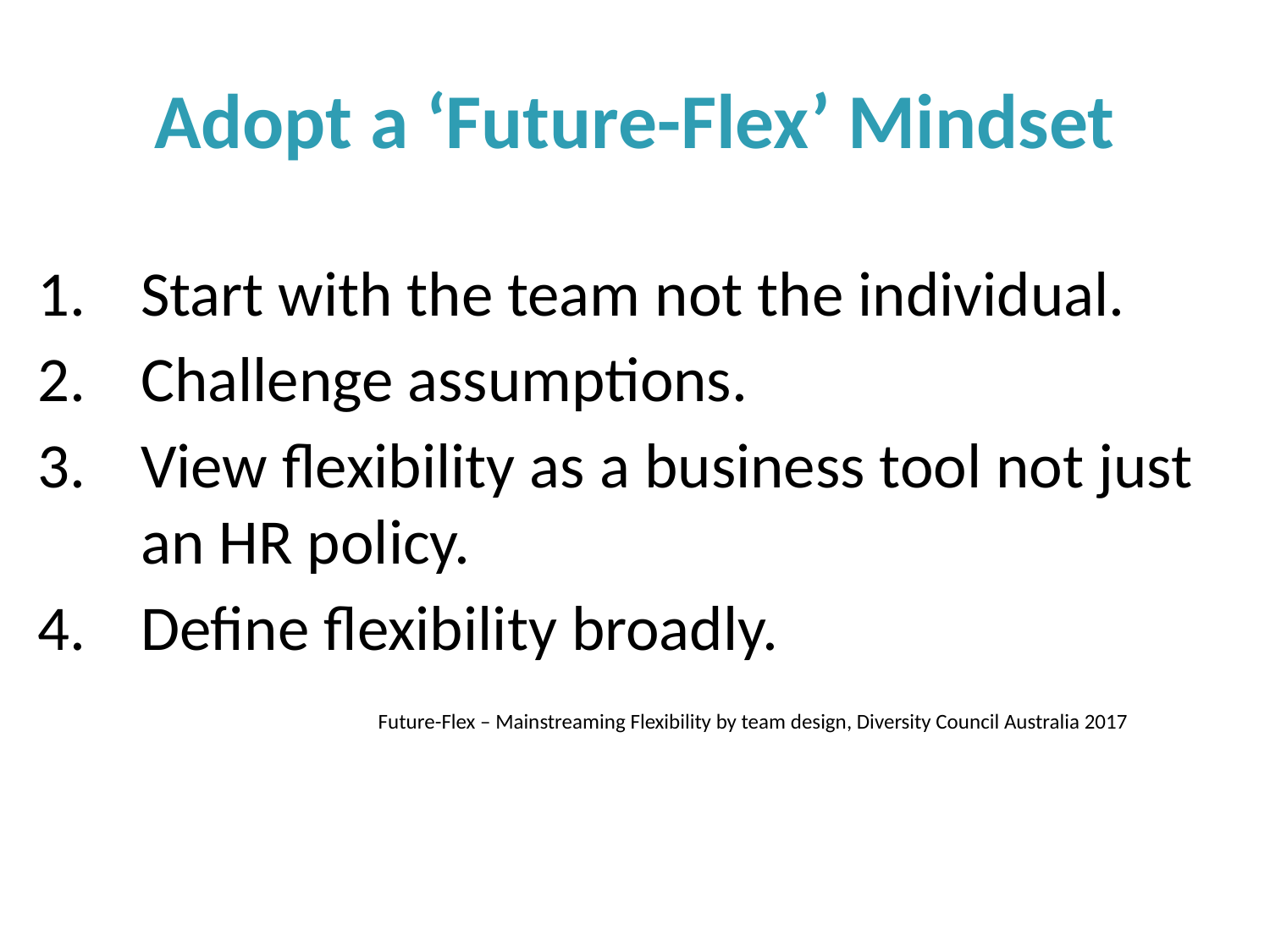

# Adopt a ‘Future-Flex’ Mindset

Start with the team not the individual.
Challenge assumptions.
View flexibility as a business tool not just an HR policy.
Define flexibility broadly.

                                                                      Future-Flex – Mainstreaming Flexibility by team design, Diversity Council Australia 2017